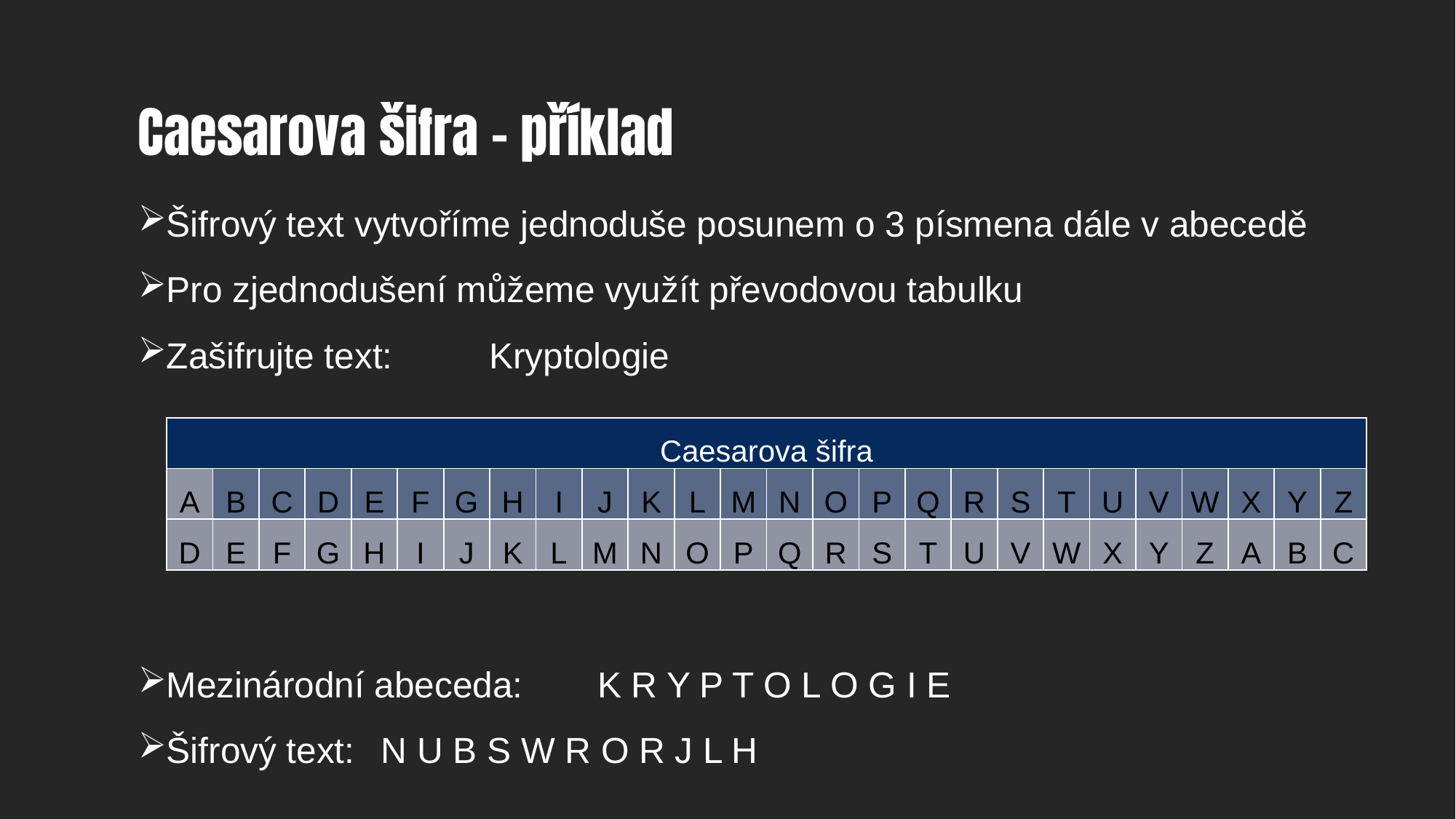

# Caesarova šifra - příklad
Šifrový text vytvoříme jednoduše posunem o 3 písmena dále v abecedě
Pro zjednodušení můžeme využít převodovou tabulku
Zašifrujte text:		Kryptologie

Mezinárodní abeceda:	K R Y P T O L O G I E
Šifrový text:			N U B S W R O R J L H

| Caesarova šifra |  |  |  |  |  |  |  |  |  |  |  |  |  |  |  |  |  |  |  |  |  |  |  |  |  |
| --- | --- | --- | --- | --- | --- | --- | --- | --- | --- | --- | --- | --- | --- | --- | --- | --- | --- | --- | --- | --- | --- | --- | --- | --- | --- |
| A | B | C | D | E | F | G | H | I | J | K | L | M | N | O | P | Q | R | S | T | U | V | W | X | Y | Z |
| D | E | F | G | H | I | J | K | L | M | N | O | P | Q | R | S | T | U | V | W | X | Y | Z | A | B | C |